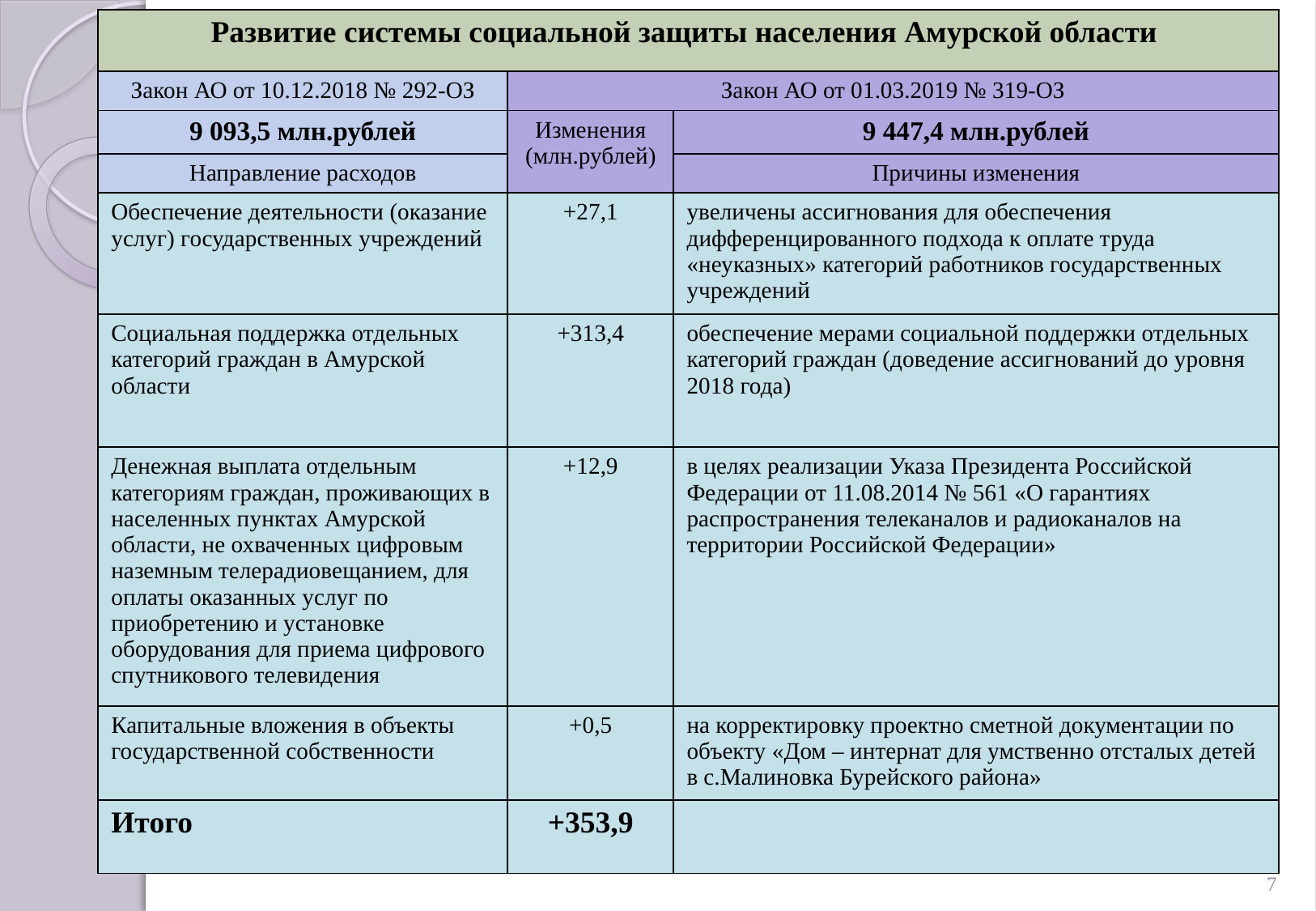

| Развитие системы социальной защиты населения Амурской области |  |  |
| --- | --- | --- |
| Закон АО от 10.12.2018 № 292-ОЗ | Закон АО от 01.03.2019 № 319-ОЗ |  |
| 9 093,5 млн.рублей | Изменения (млн.рублей) | 9 447,4 млн.рублей |
|  |  | Причины изменения |
| Направление расходов |  |  |
| Обеспечение деятельности (оказание услуг) государственных учреждений | +27,1 | увеличены ассигнования для обеспечения дифференцированного подхода к оплате труда «неуказных» категорий работников государственных учреждений |
| Социальная поддержка отдельных категорий граждан в Амурской области | +313,4 | обеспечение мерами социальной поддержки отдельных категорий граждан (доведение ассигнований до уровня 2018 года) |
| Денежная выплата отдельным категориям граждан, проживающих в населенных пунктах Амурской области, не охваченных цифровым наземным телерадиовещанием, для оплаты оказанных услуг по приобретению и установке оборудования для приема цифрового спутникового телевидения | +12,9 | в целях реализации Указа Президента Российской Федерации от 11.08.2014 № 561 «О гарантиях распространения телеканалов и радиоканалов на территории Российской Федерации» |
| Капитальные вложения в объекты государственной собственности | +0,5 | на корректировку проектно сметной документации по объекту «Дом – интернат для умственно отсталых детей в с.Малиновка Бурейского района» |
| Итого | +353,9 |  |
7